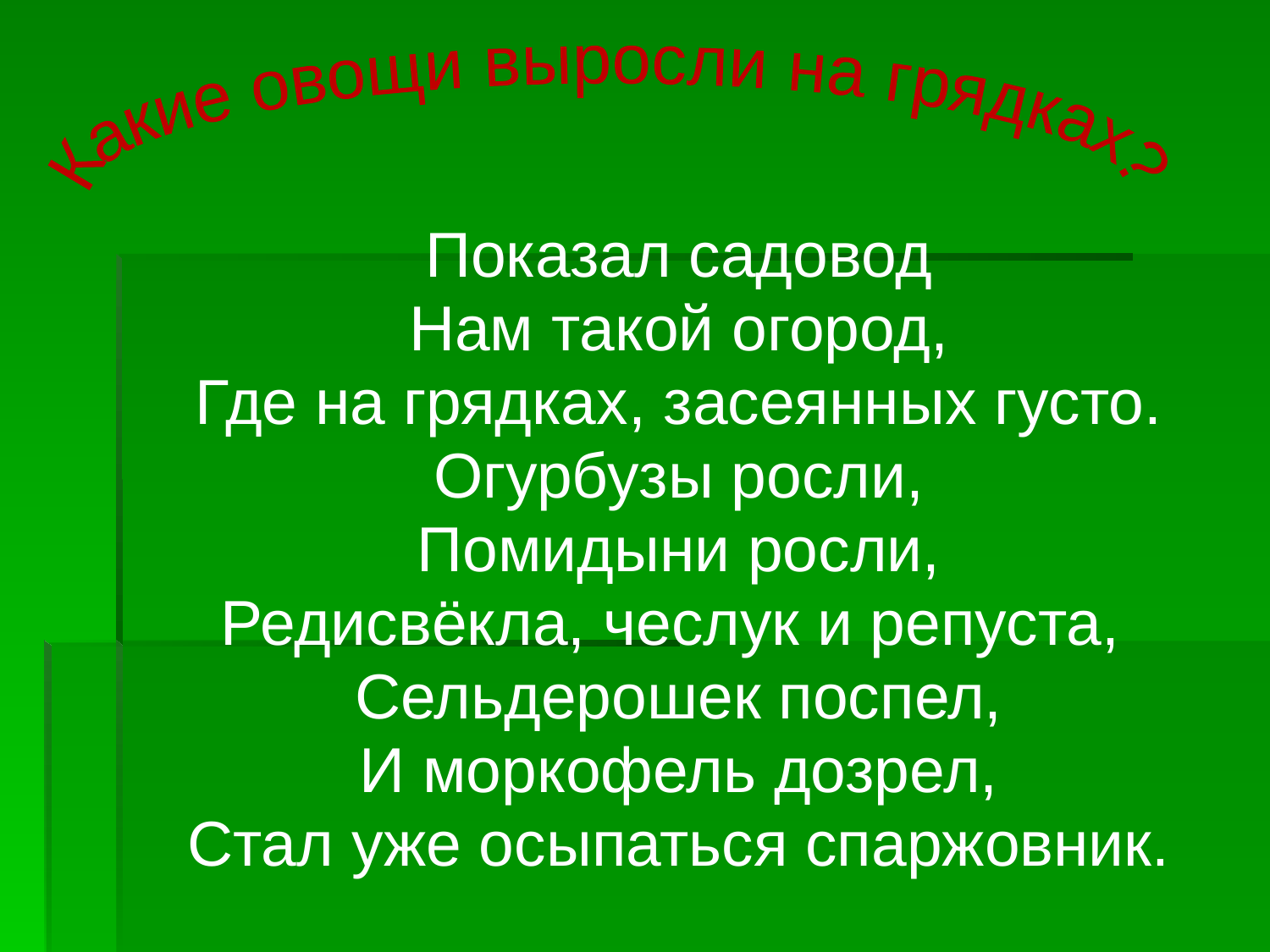

Какие овощи выросли на грядках?
     Показал садовод
     Нам такой огород,
     Где на грядках, засеянных густо.
     Огурбузы росли,
     Помидыни росли,
     Редисвёкла, чеслук и репуста,
     Сельдерошек поспел,
     И моркофель дозрел,
     Стал уже осыпаться спаржовник.